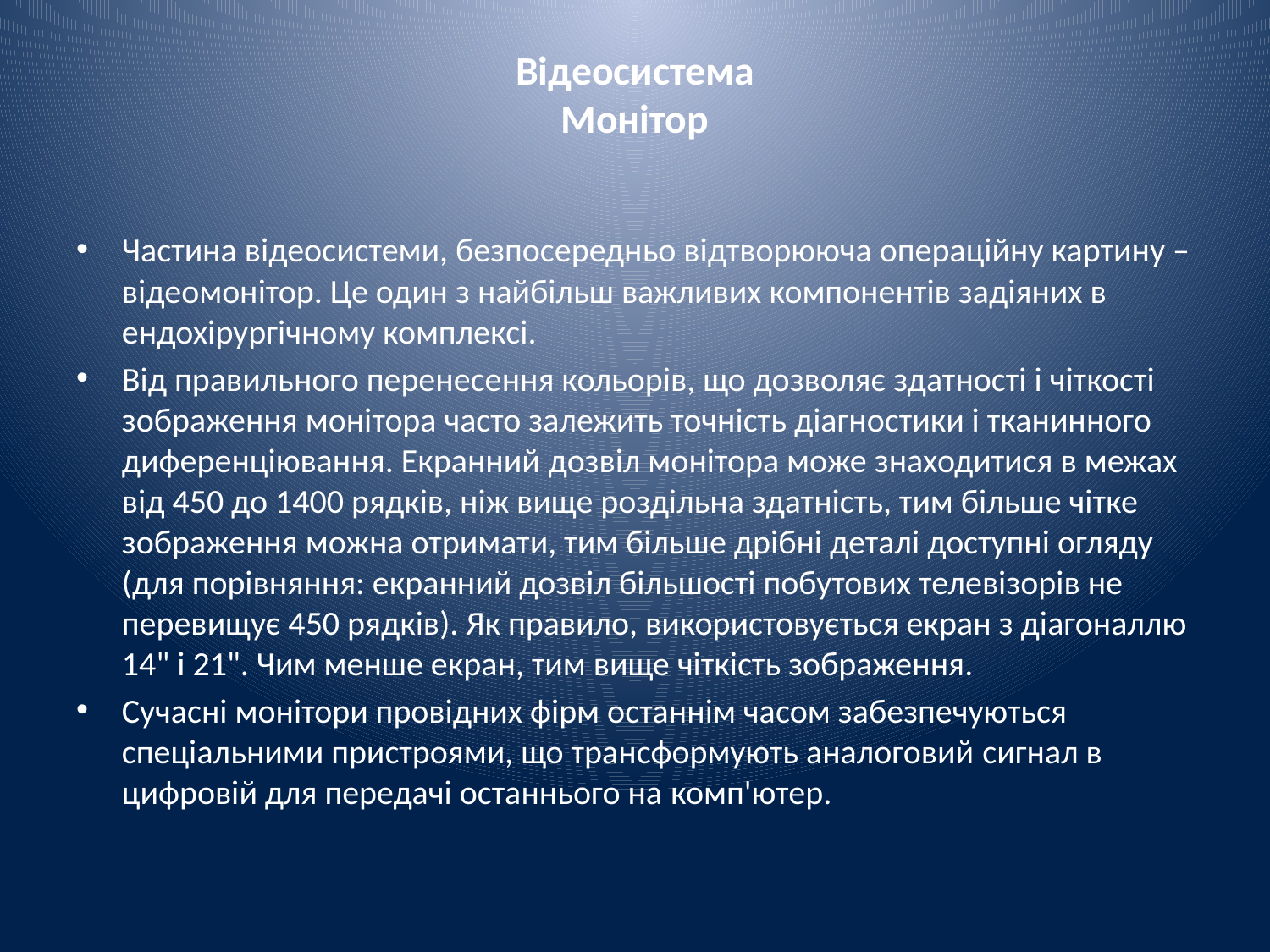

# Відеосистема Монітор
Частина відеосистеми, безпосередньо відтворююча операційну картину – відеомонітор. Це один з найбільш важливих компонентів задіяних в ендохірургічному комплексі.
Від правильного перенесення кольорів, що дозволяє здатності і чіткості зображення монітора часто залежить точність діагностики і тканинного диференціювання. Екранний дозвіл монітора може знаходитися в межах від 450 до 1400 рядків, ніж вище роздільна здатність, тим більше чітке зображення можна отримати, тим більше дрібні деталі доступні огляду (для порівняння: екранний дозвіл більшості побутових телевізорів не перевищує 450 рядків). Як правило, використовується екран з діагоналлю 14" і 21". Чим менше екран, тим вище чіткість зображення.
Сучасні монітори провідних фірм останнім часом забезпечуються спеціальними пристроями, що трансформують аналоговий сигнал в цифровій для передачі останнього на комп'ютер.